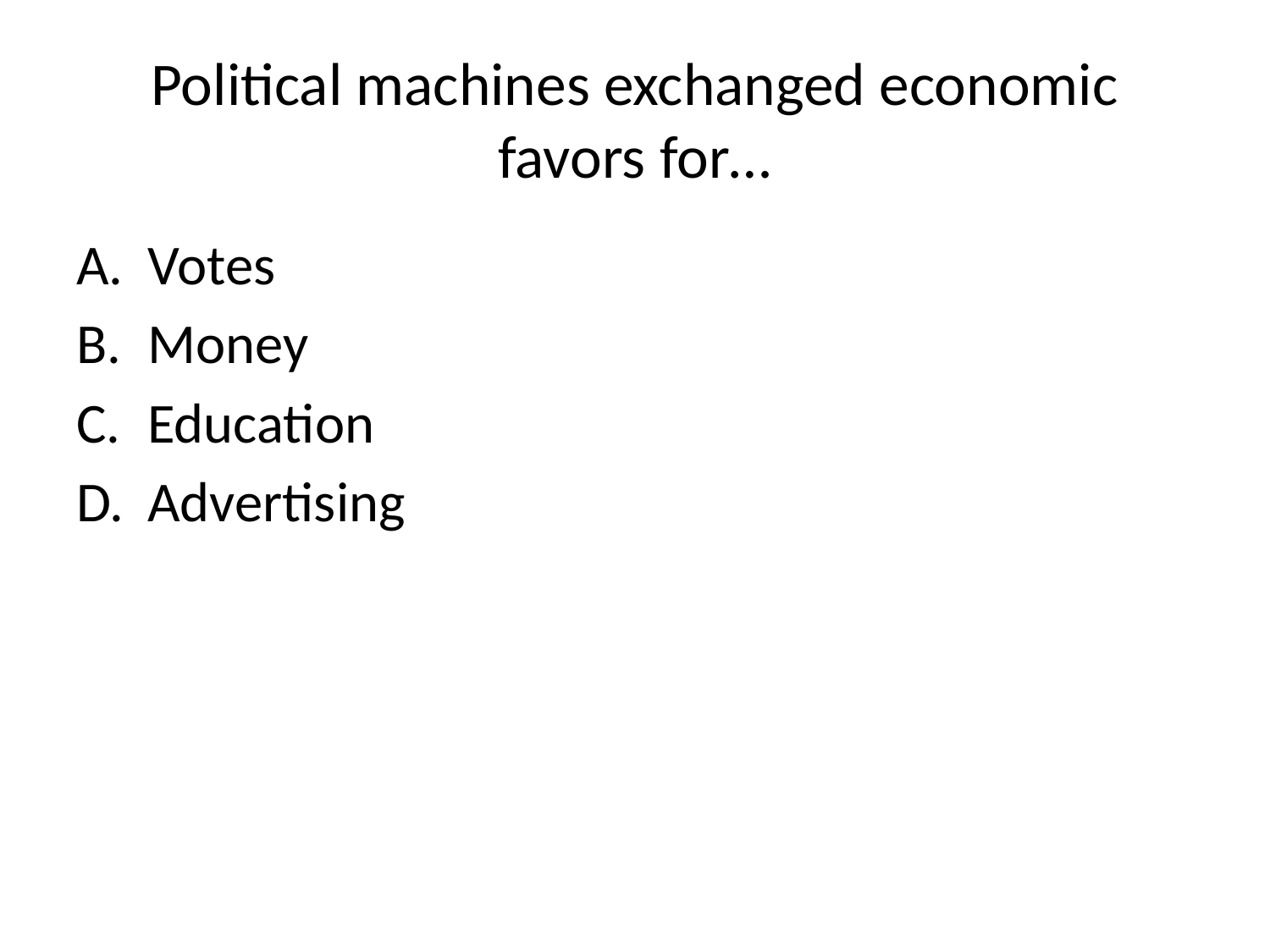

# Political machines exchanged economic favors for…
Votes
Money
Education
Advertising